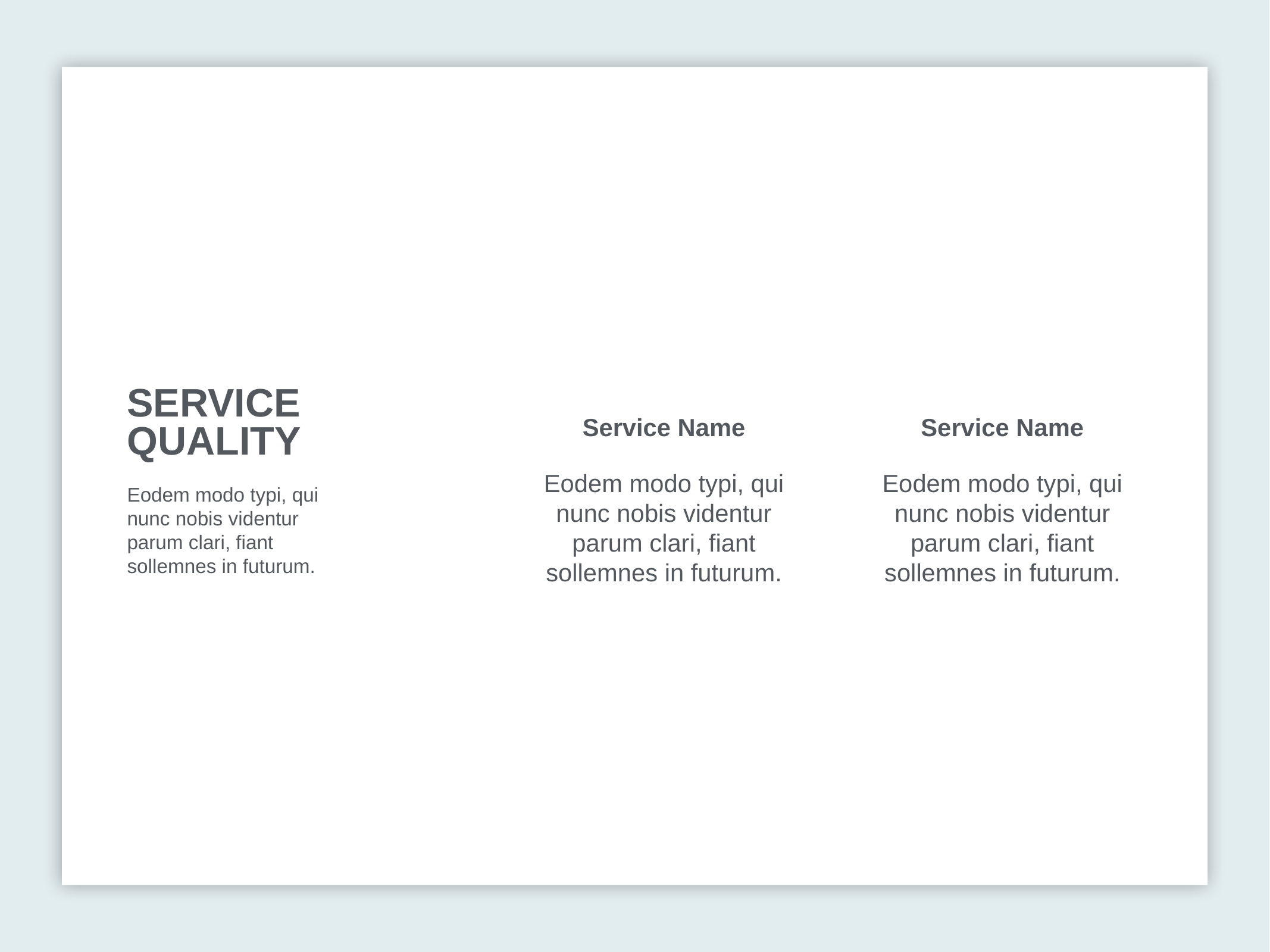

# Service quality
Service Name
Service Name
Eodem modo typi, qui nunc nobis videntur parum clari, fiant sollemnes in futurum.
Eodem modo typi, qui nunc nobis videntur parum clari, fiant sollemnes in futurum.
Eodem modo typi, qui nunc nobis videntur parum clari, fiant sollemnes in futurum.